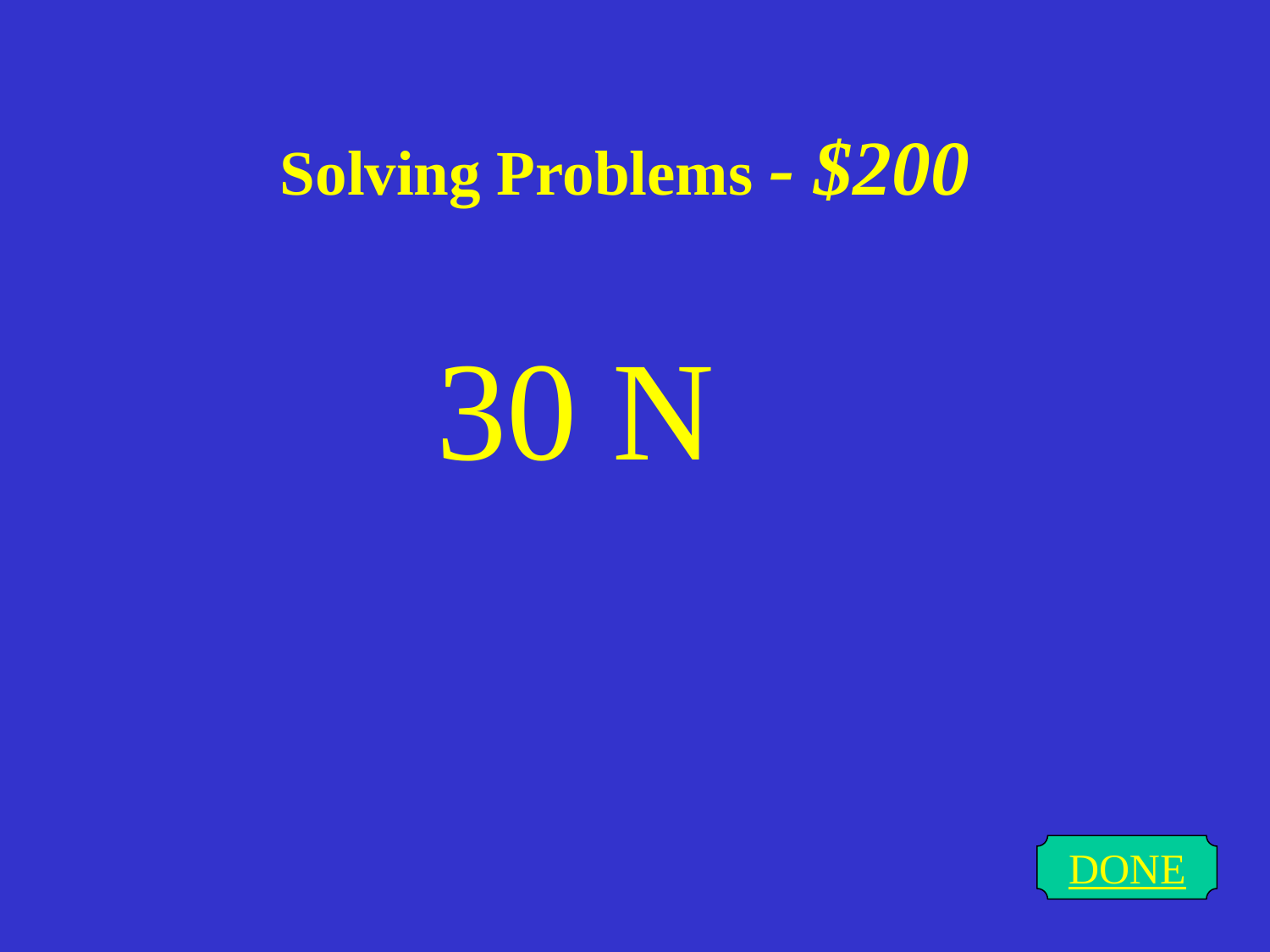

# Solving Problems - $200
30 N

DONE